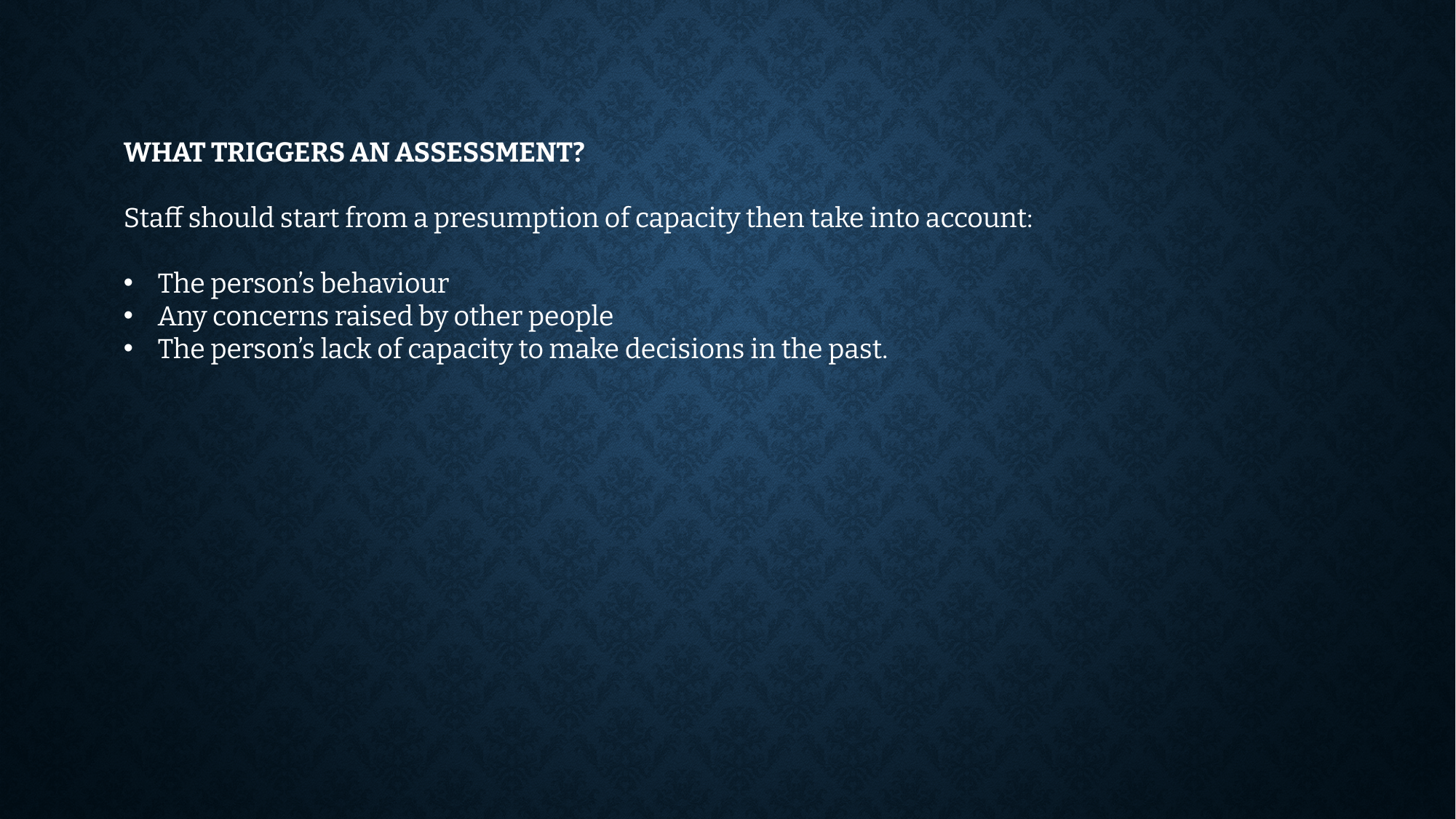

WHAT TRIGGERS AN ASSESSMENT?

Staff should start from a presumption of capacity then take into account:

The person’s behaviour
Any concerns raised by other people
The person’s lack of capacity to make decisions in the past.